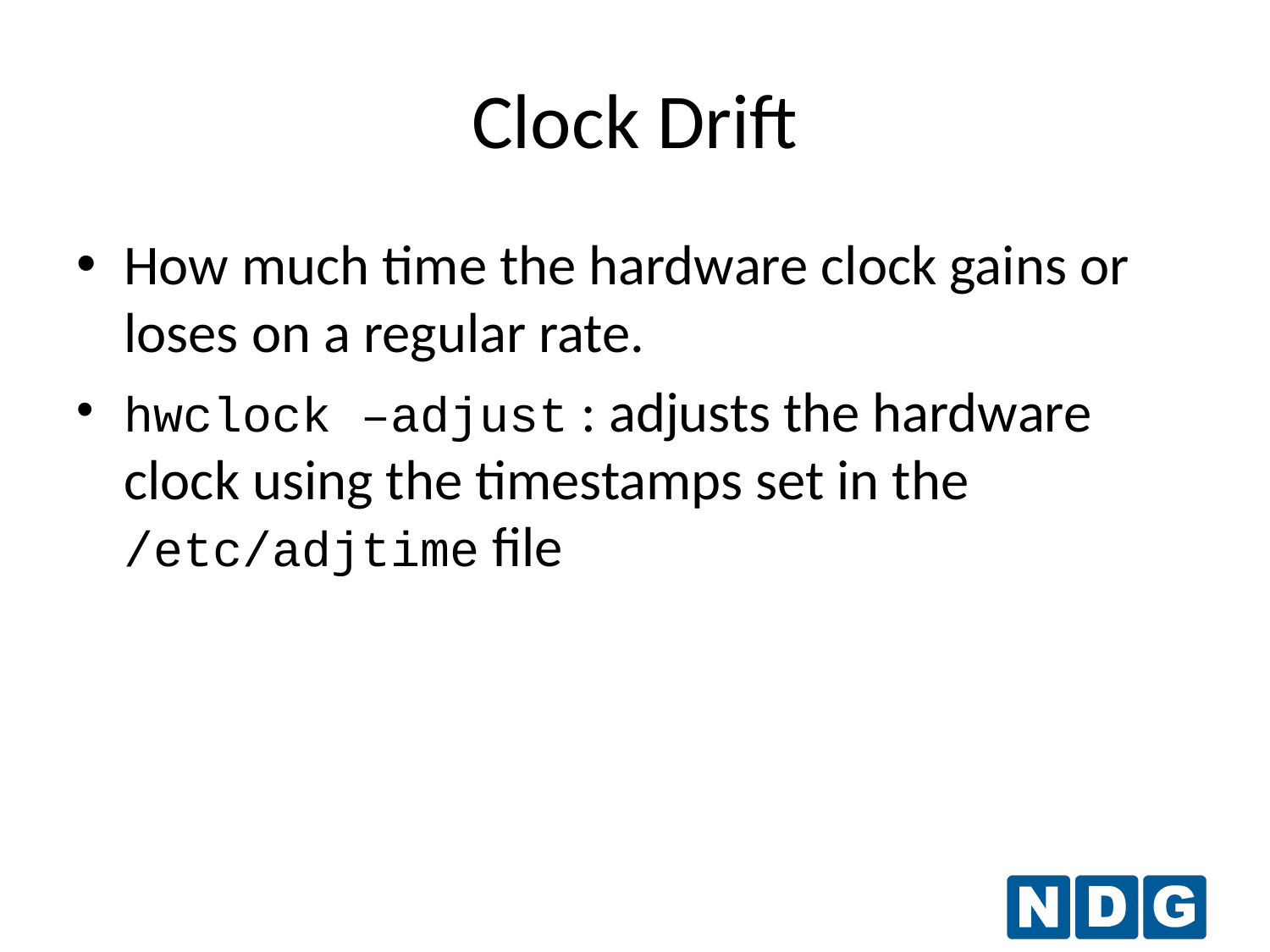

Clock Drift
How much time the hardware clock gains or loses on a regular rate.
hwclock –adjust : adjusts the hardware clock using the timestamps set in the /etc/adjtime file